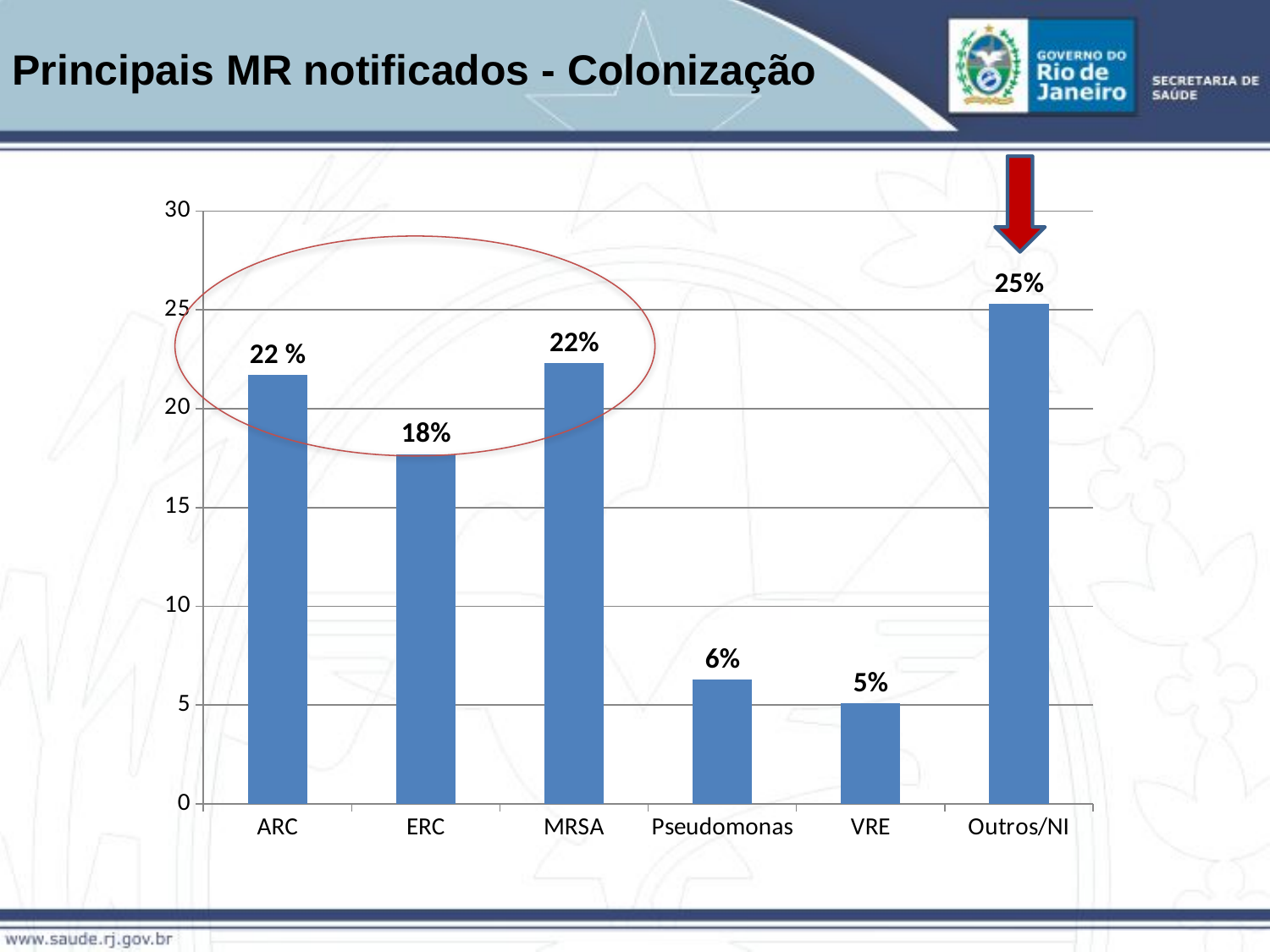

# Principais MR notificados - Colonização

### Chart

| Category | Colonização |
|---|---|
| ARC | 21.7 |
| ERC | 17.7 |
| MRSA | 22.3 |
| Pseudomonas | 6.3 |
| VRE | 5.1 |
| Outros/NI | 25.3 |